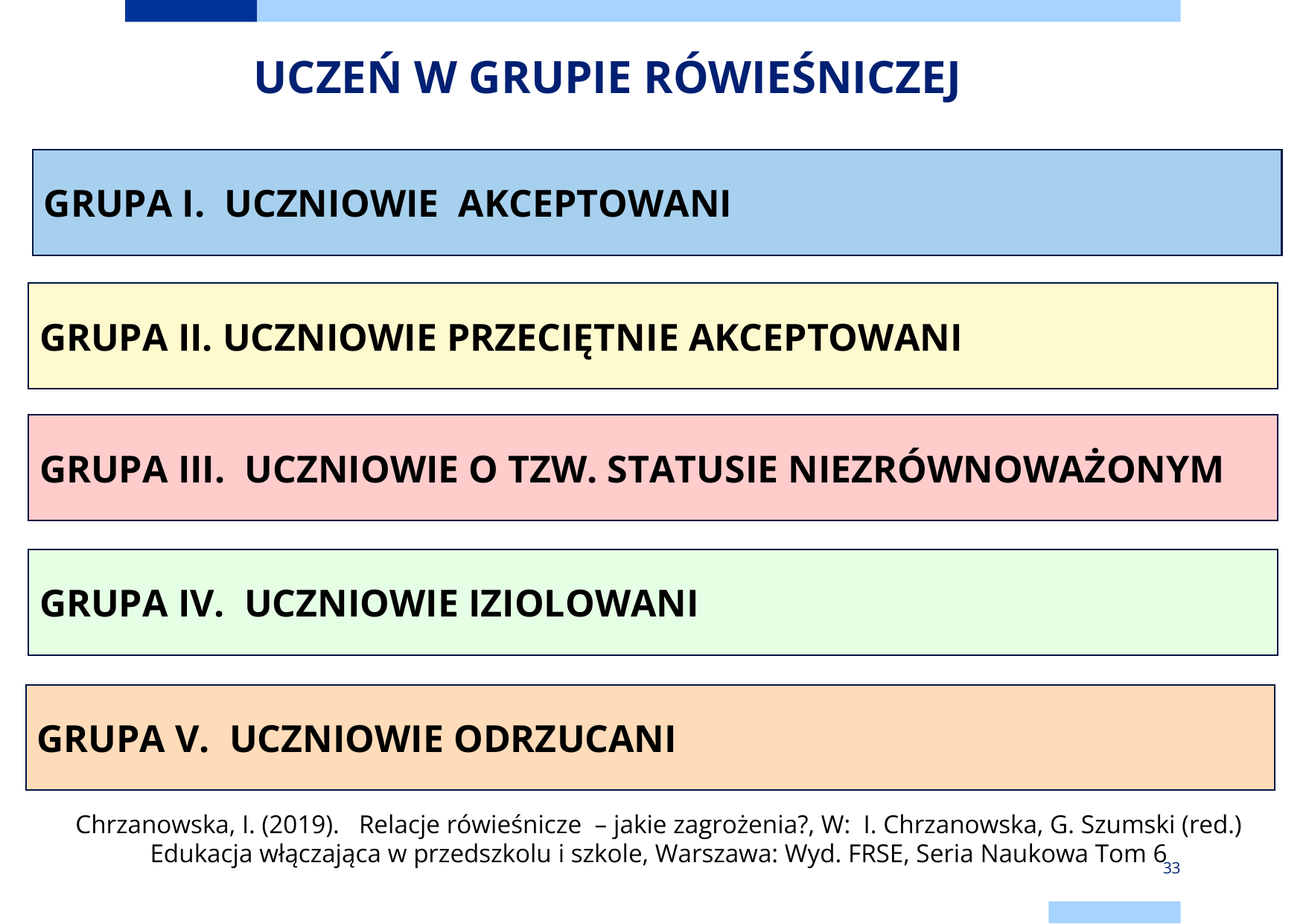

# UCZEŃ W GRUPIE RÓWIEŚNICZEJ

GRUPA I.  UCZNIOWIE  AKCEPTOWANI
GRUPA II. UCZNIOWIE PRZECIĘTNIE AKCEPTOWANI

Chrzanowska, I. (2019).   Relacje rówieśnicze  – jakie zagrożenia?, W:  I. Chrzanowska, G. Szumski (red.) Edukacja włączająca w przedszkolu i szkole, Warszawa: Wyd. FRSE, Seria Naukowa Tom 6
GRUPA III.  UCZNIOWIE O TZW. STATUSIE NIEZRÓWNOWAŻONYM
GRUPA IV.  UCZNIOWIE IZIOLOWANI
GRUPA V.  UCZNIOWIE ODRZUCANI
33